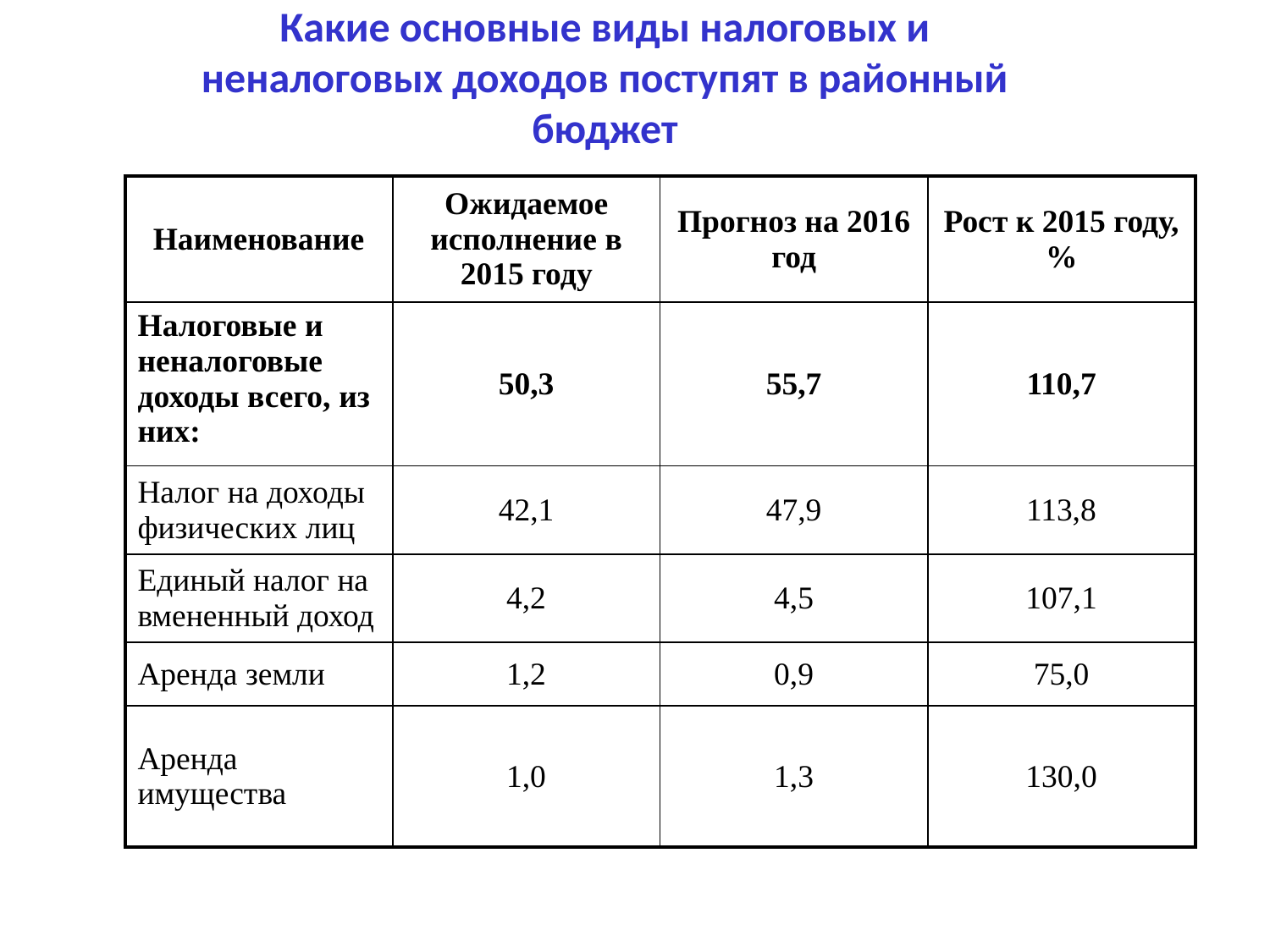

# Какие основные виды налоговых и неналоговых доходов поступят в районный бюджет
| Наименование | Ожидаемое исполнение в 2015 году | Прогноз на 2016 год | Рост к 2015 году, % |
| --- | --- | --- | --- |
| Налоговые и неналоговые доходы всего, из них: | 50,3 | 55,7 | 110,7 |
| Налог на доходы физических лиц | 42,1 | 47,9 | 113,8 |
| Единый налог на вмененный доход | 4,2 | 4,5 | 107,1 |
| Аренда земли | 1,2 | 0,9 | 75,0 |
| Аренда имущества | 1,0 | 1,3 | 130,0 |